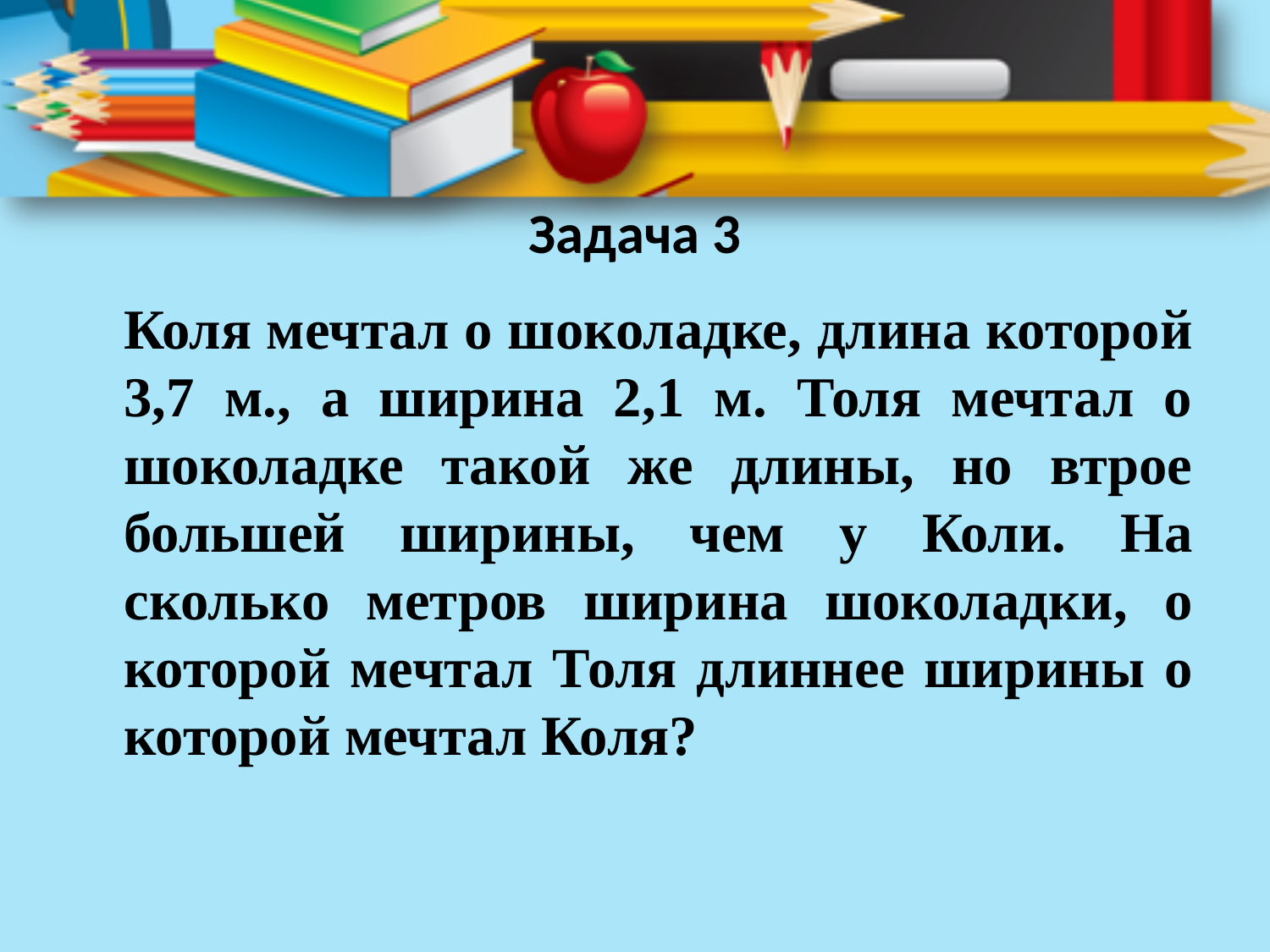

# Задача 3
	Коля мечтал о шоколадке, длина которой 3,7 м., а ширина 2,1 м. Толя мечтал о шоколадке такой же длины, но втрое большей ширины, чем у Коли. На сколько метров ширина шоколадки, о которой мечтал Толя длиннее ширины о которой мечтал Коля?